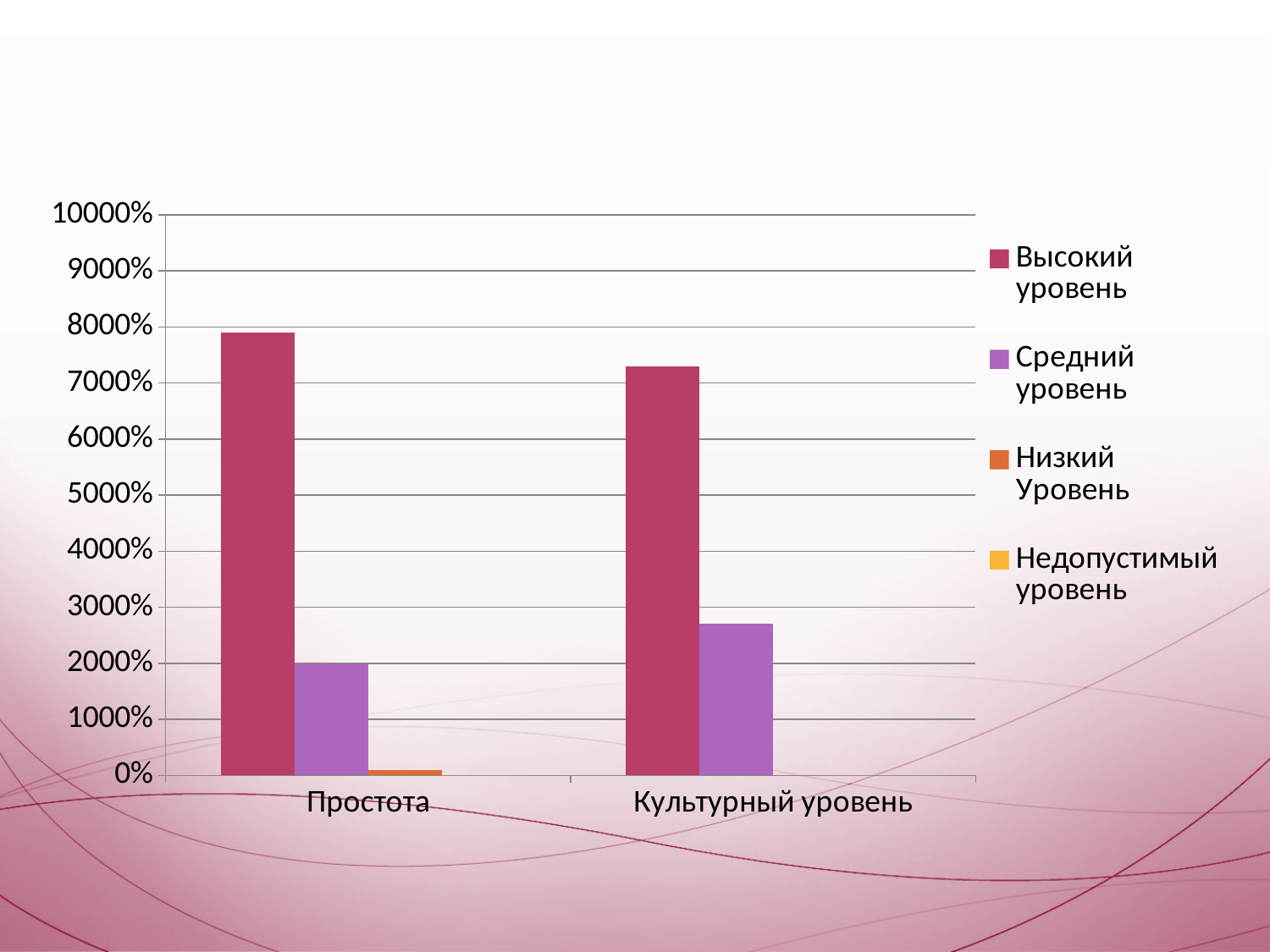

### Chart

| Category | Высокий уровень | Средний уровень | Низкий Уровень | Недопустимый уровень |
|---|---|---|---|---|
| Простота | 79.0 | 20.0 | 1.0 | 0.0 |
| Культурный уровень | 73.0 | 27.0 | 0.0 | 0.0 |